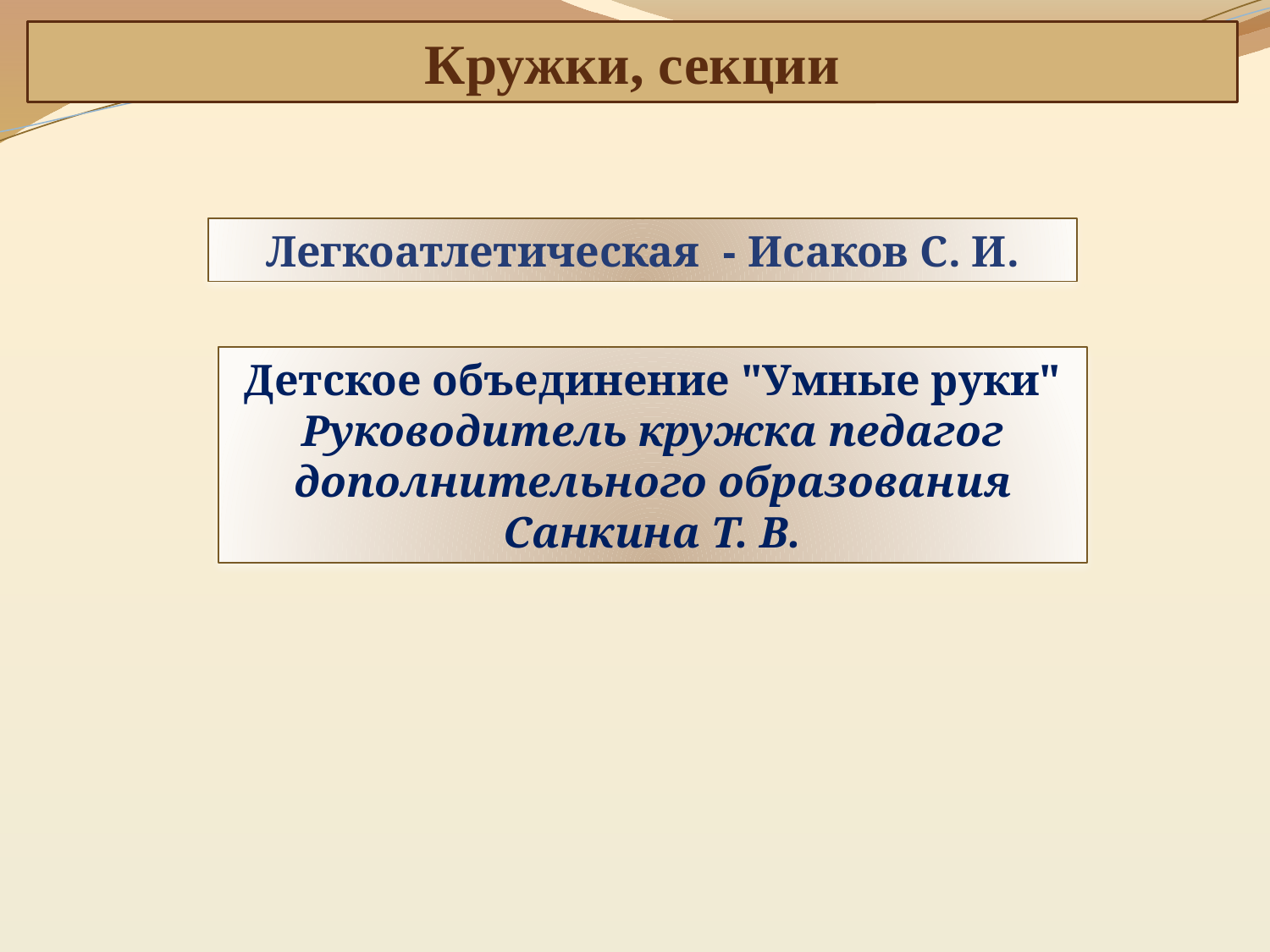

Кружки, секции
Легкоатлетическая  - Исаков С. И.
Детское объединение "Умные руки"
Руководитель кружка педагог дополнительного образования Санкина Т. В.